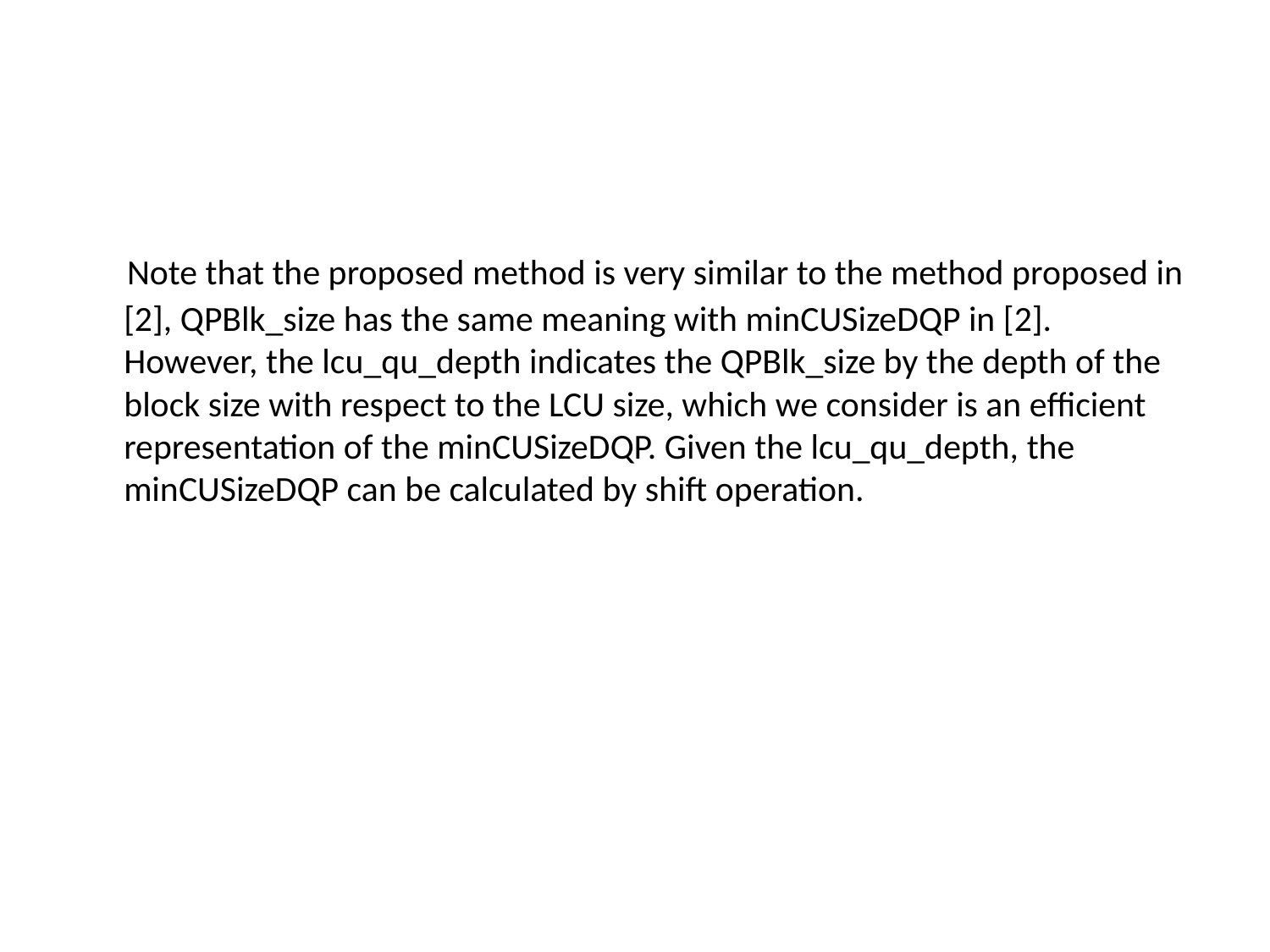

#
    Note that the proposed method is very similar to the method proposed in [2], QPBlk_size has the same meaning with minCUSizeDQP in [2]. However, the lcu_qu_depth indicates the QPBlk_size by the depth of the block size with respect to the LCU size, which we consider is an efficient representation of the minCUSizeDQP. Given the lcu_qu_depth, the minCUSizeDQP can be calculated by shift operation.